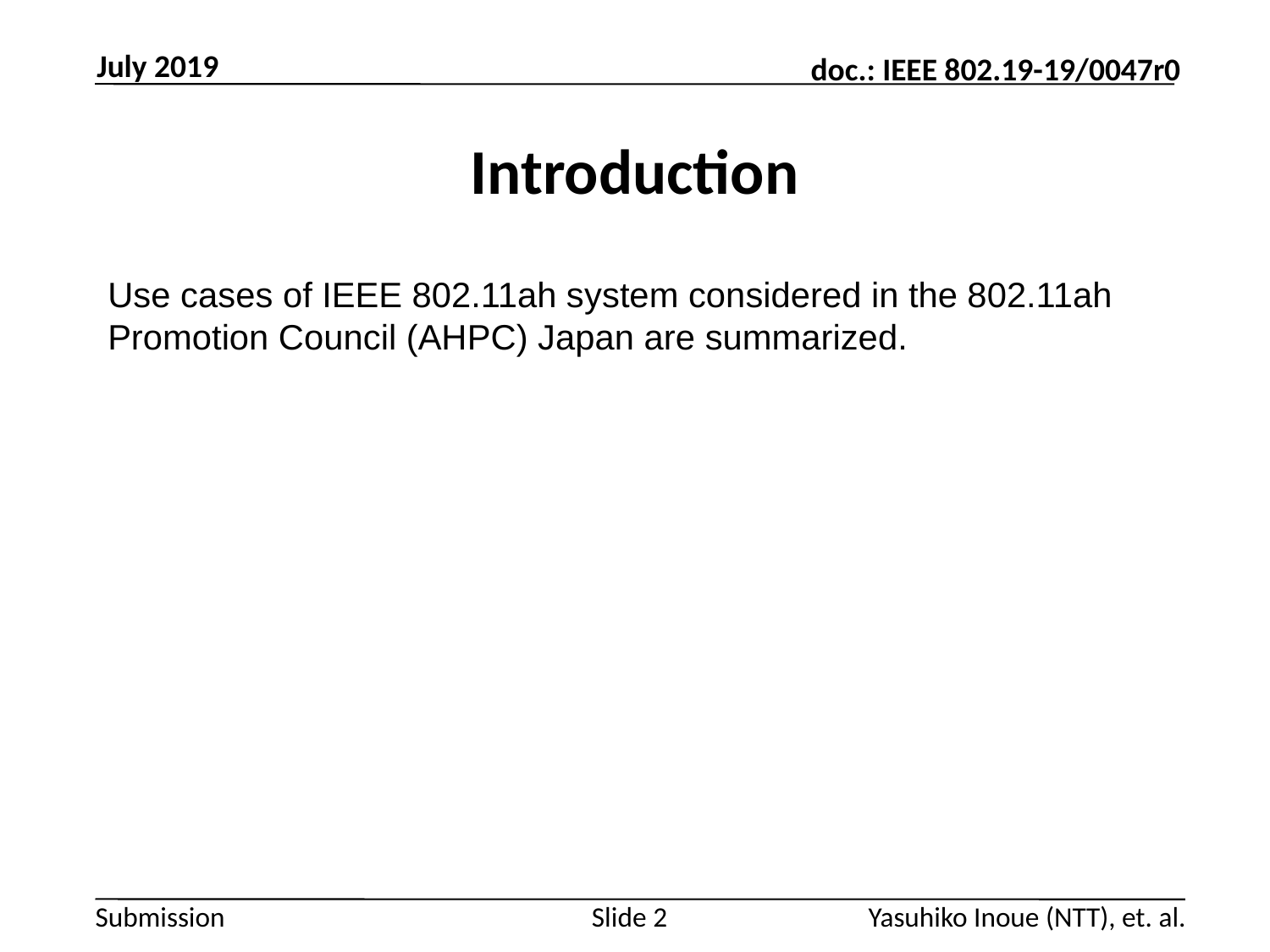

July 2019
# Introduction
Use cases of IEEE 802.11ah system considered in the 802.11ah Promotion Council (AHPC) Japan are summarized.
Slide 2
Yasuhiko Inoue (NTT), et. al.